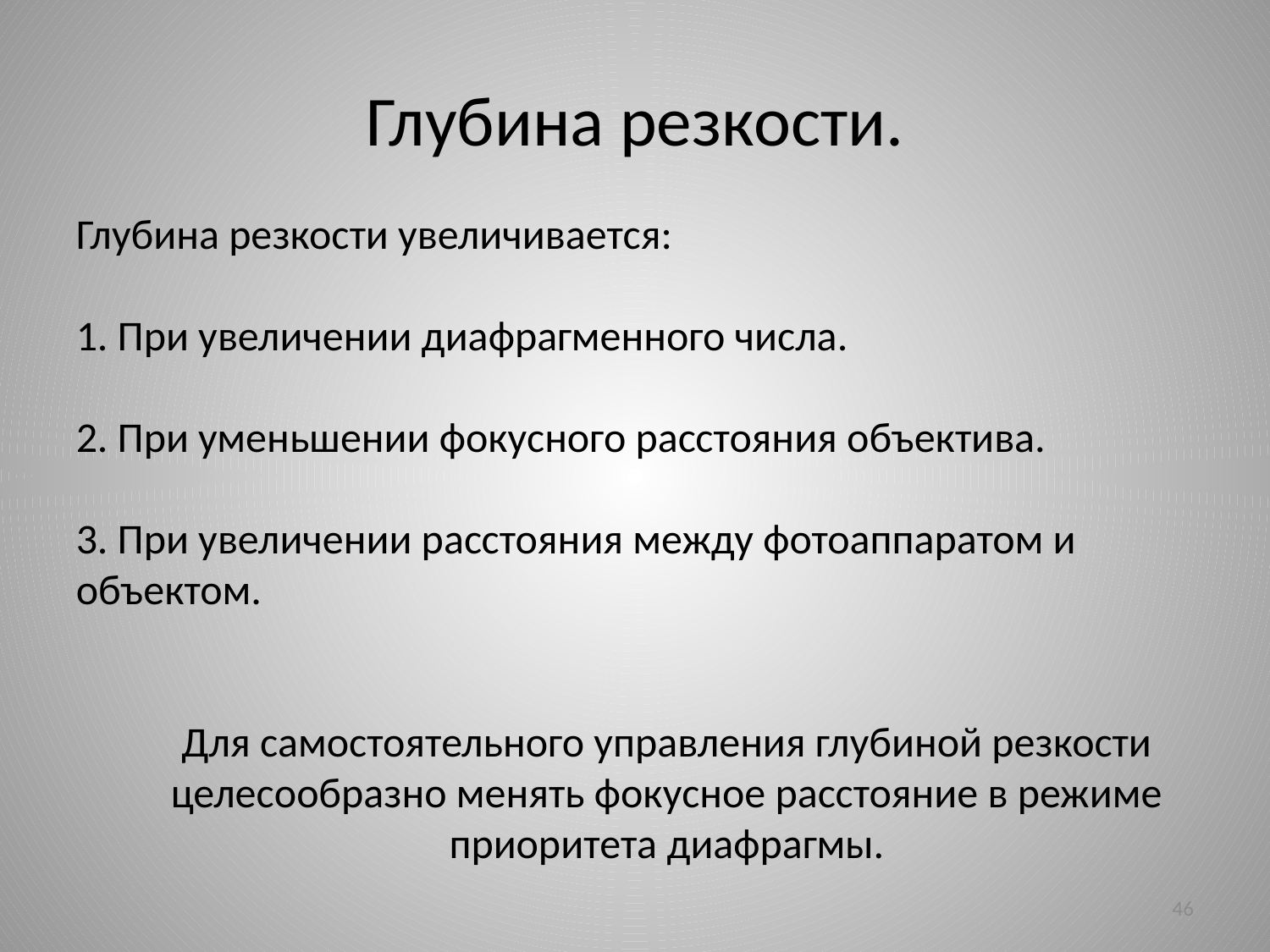

# Глубина резкости.
Глубина резкости увеличивается:
1. При увеличении диафрагменного числа.
2. При уменьшении фокусного расстояния объектива.
3. При увеличении расстояния между фотоаппаратом и           объектом.
Для самостоятельного управления глубиной резкости целесообразно менять фокусное расстояние в режиме приоритета диафрагмы.
46